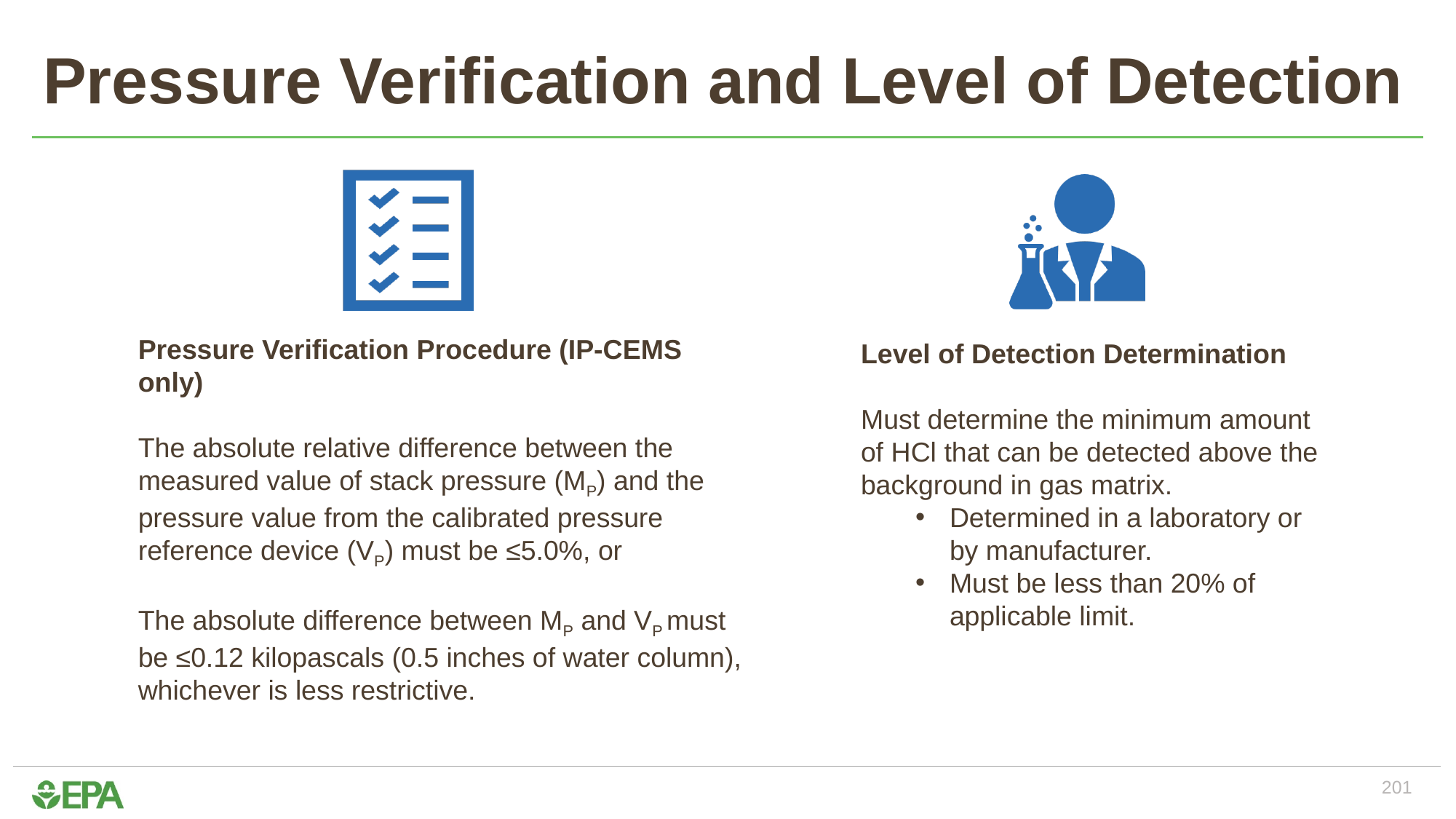

# Pressure Verification and Level of Detection

Pressure Verification Procedure (IP-CEMS only)

The absolute relative difference between the measured value of stack pressure (MP) and the pressure value from the calibrated pressure reference device (VP) must be ≤5.0%, or

The absolute difference between MP and VP must be ≤0.12 kilopascals (0.5 inches of water column), whichever is less restrictive.
Level of Detection Determination

Must determine the minimum amount of HCl that can be detected above the background in gas matrix.
Determined in a laboratory or by manufacturer.
Must be less than 20% of applicable limit.
201